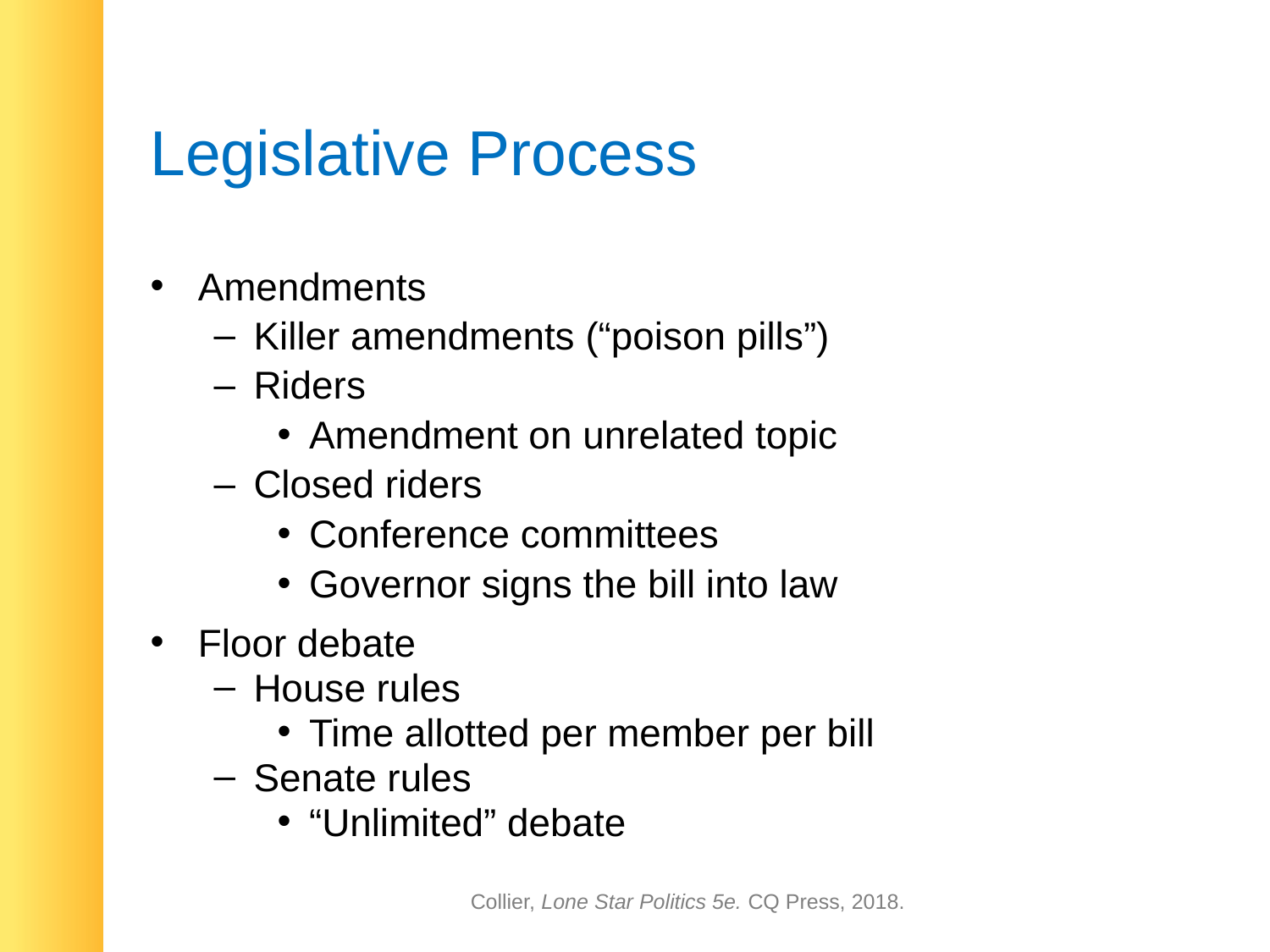

# Legislative Process
Amendments
Killer amendments (“poison pills”)
Riders
Amendment on unrelated topic
Closed riders
Conference committees
Governor signs the bill into law
Floor debate
House rules
Time allotted per member per bill
Senate rules
“Unlimited” debate

Collier, Lone Star Politics 5e. CQ Press, 2018.